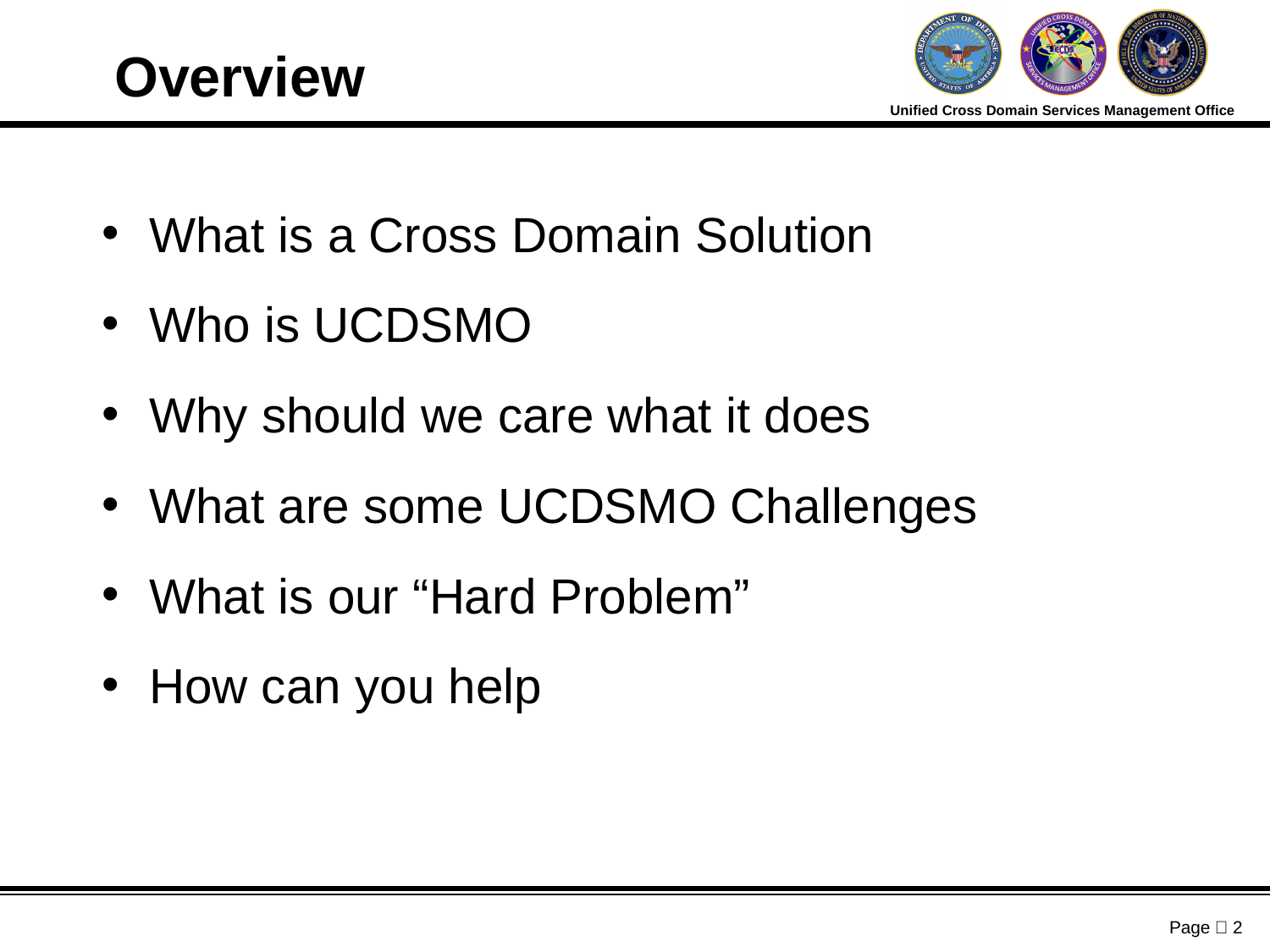

Overview
What is a Cross Domain Solution
Who is UCDSMO
Why should we care what it does
What are some UCDSMO Challenges
What is our “Hard Problem”
How can you help